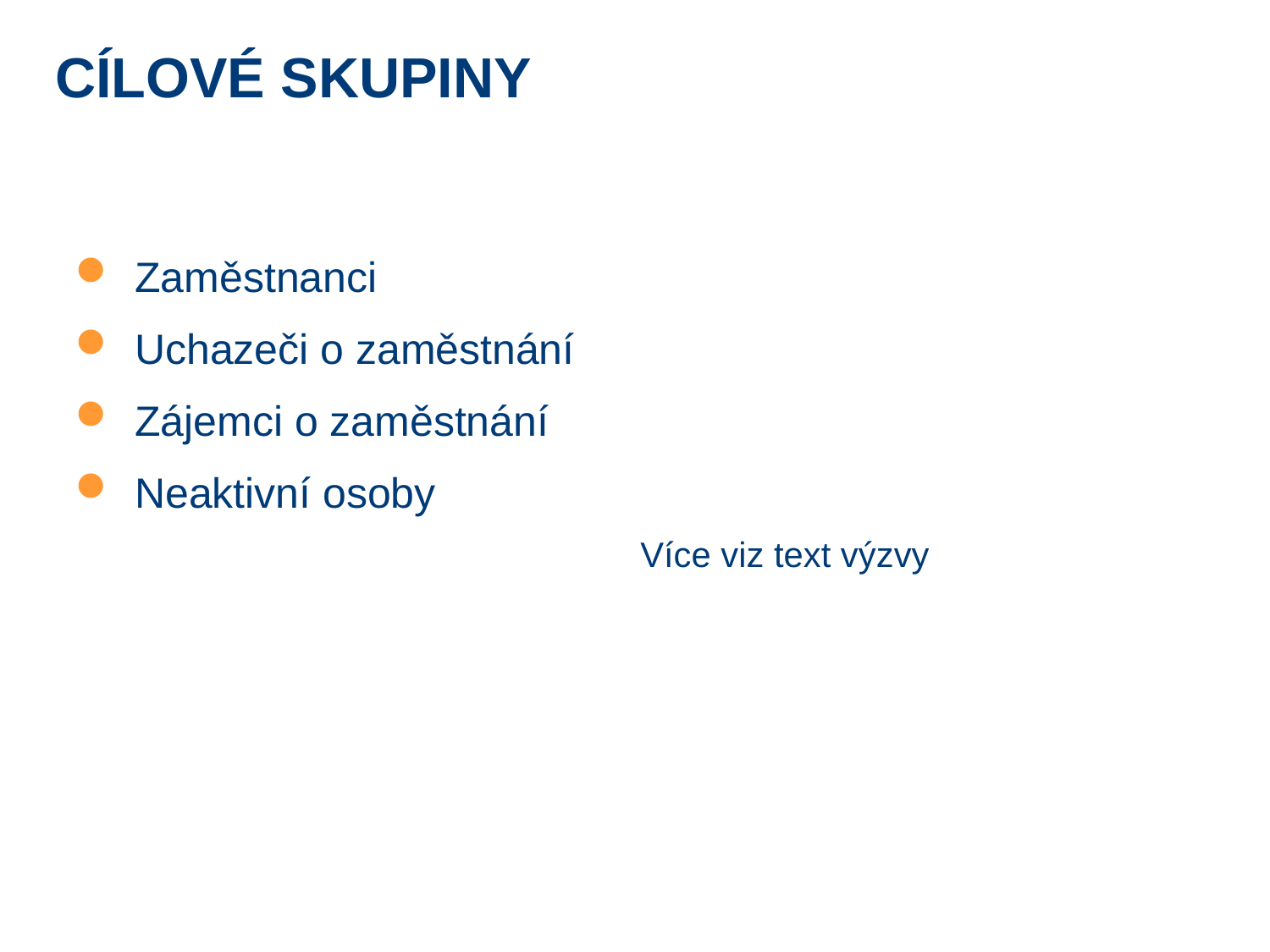

# Cílové skupiny
Zaměstnanci
Uchazeči o zaměstnání
Zájemci o zaměstnání
Neaktivní osoby
				Více viz text výzvy

18